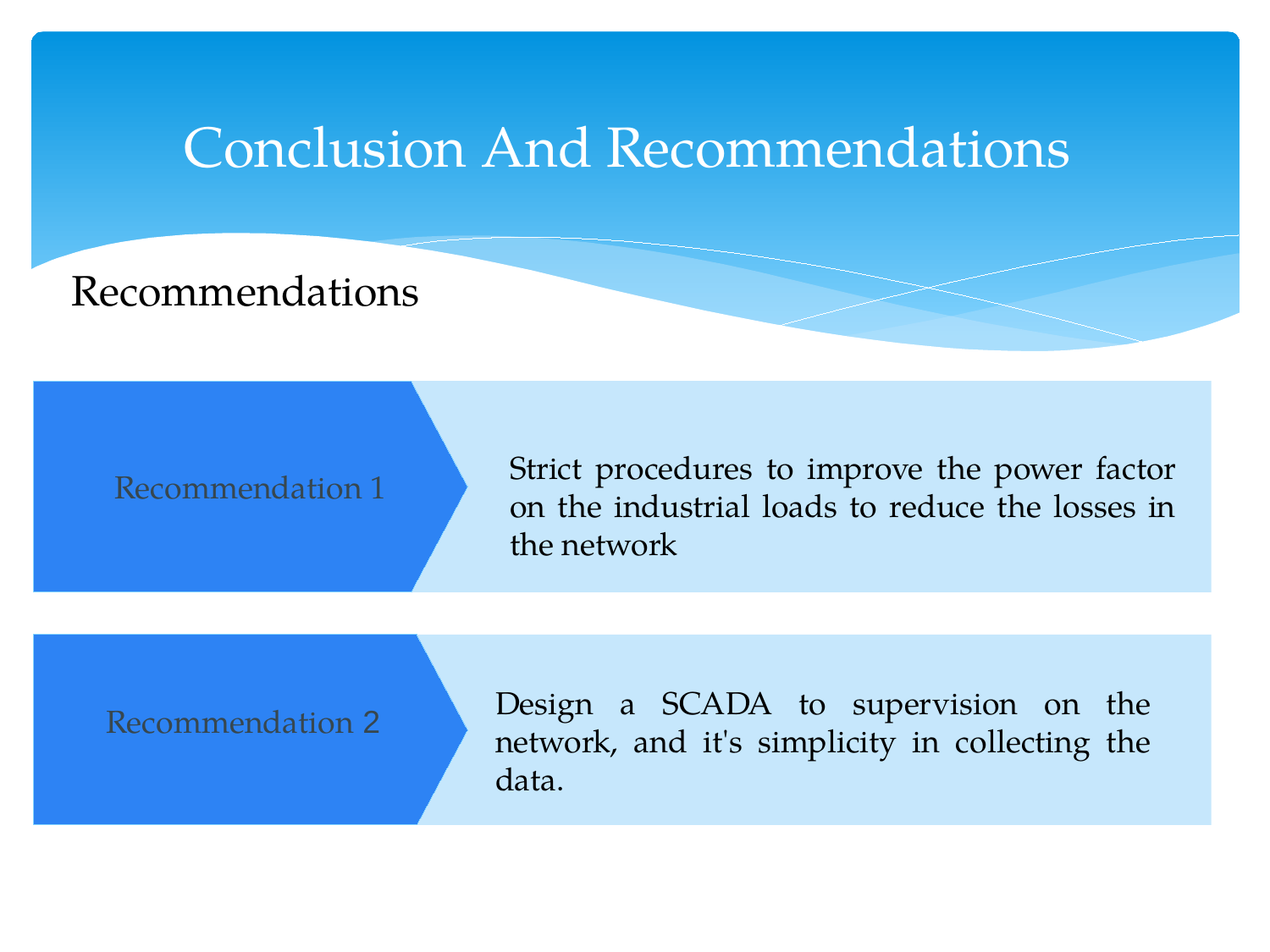

# Conclusion And Recommendations
Recommendations

Strict procedures to improve the power factor on the industrial loads to reduce the losses in the network
Recommendation 1

Design a SCADA to supervision on the network, and it's simplicity in collecting the data.
Recommendation 2